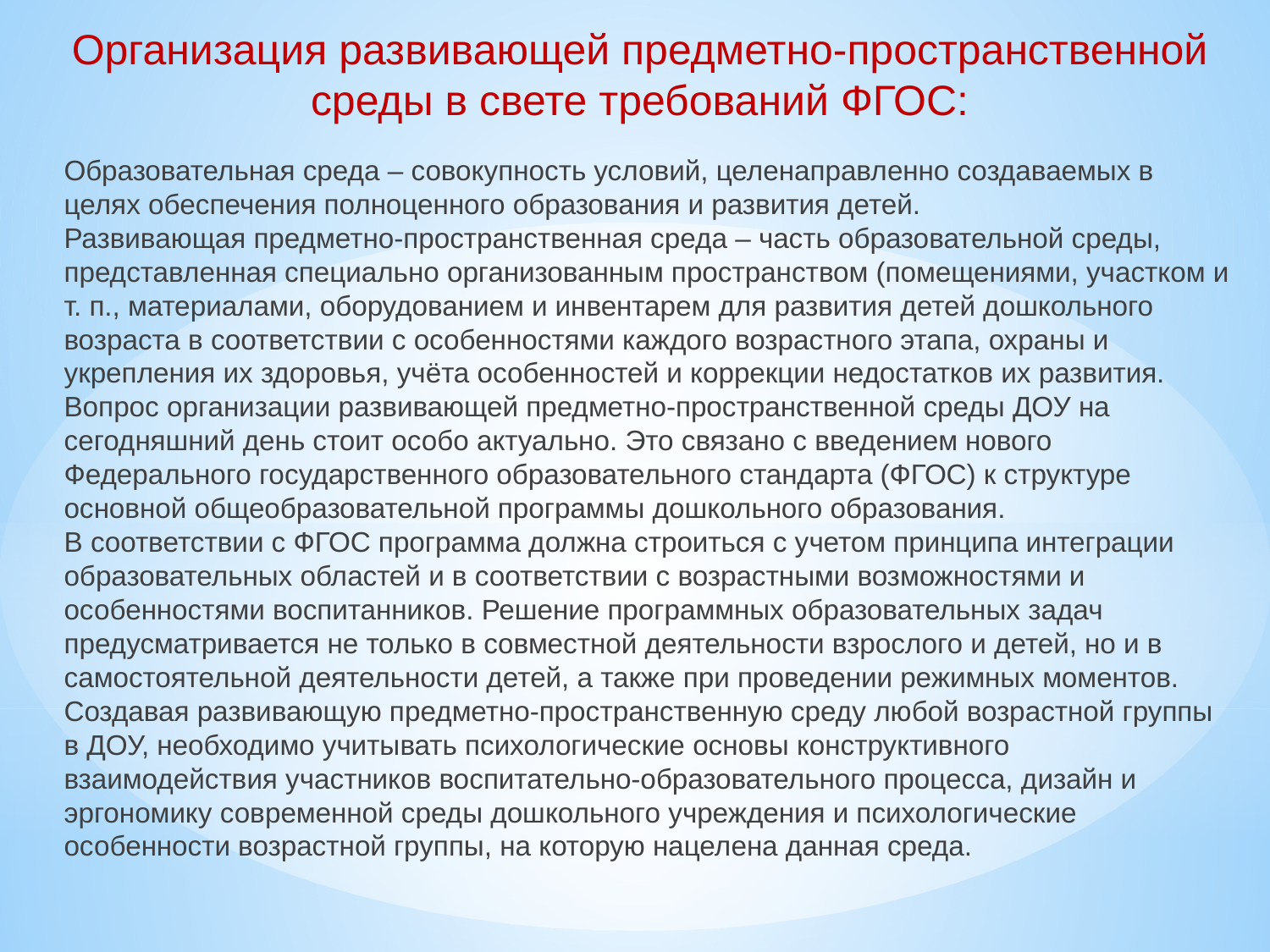

# Организация развивающей предметно-пространственной среды в свете требований ФГОС:
Образовательная среда – совокупность условий, целенаправленно создаваемых в целях обеспечения полноценного образования и развития детей.
Развивающая предметно-пространственная среда – часть образовательной среды, представленная специально организованным пространством (помещениями, участком и т. п., материалами, оборудованием и инвентарем для развития детей дошкольного возраста в соответствии с особенностями каждого возрастного этапа, охраны и укрепления их здоровья, учёта особенностей и коррекции недостатков их развития.
Вопрос организации развивающей предметно-пространственной среды ДОУ на сегодняшний день стоит особо актуально. Это связано с введением нового Федерального государственного образовательного стандарта (ФГОС) к структуре основной общеобразовательной программы дошкольного образования.
В соответствии с ФГОС программа должна строиться с учетом принципа интеграции образовательных областей и в соответствии с возрастными возможностями и особенностями воспитанников. Решение программных образовательных задач предусматривается не только в совместной деятельности взрослого и детей, но и в самостоятельной деятельности детей, а также при проведении режимных моментов.
Создавая развивающую предметно-пространственную среду любой возрастной группы в ДОУ, необходимо учитывать психологические основы конструктивного взаимодействия участников воспитательно-образовательного процесса, дизайн и эргономику современной среды дошкольного учреждения и психологические особенности возрастной группы, на которую нацелена данная среда.